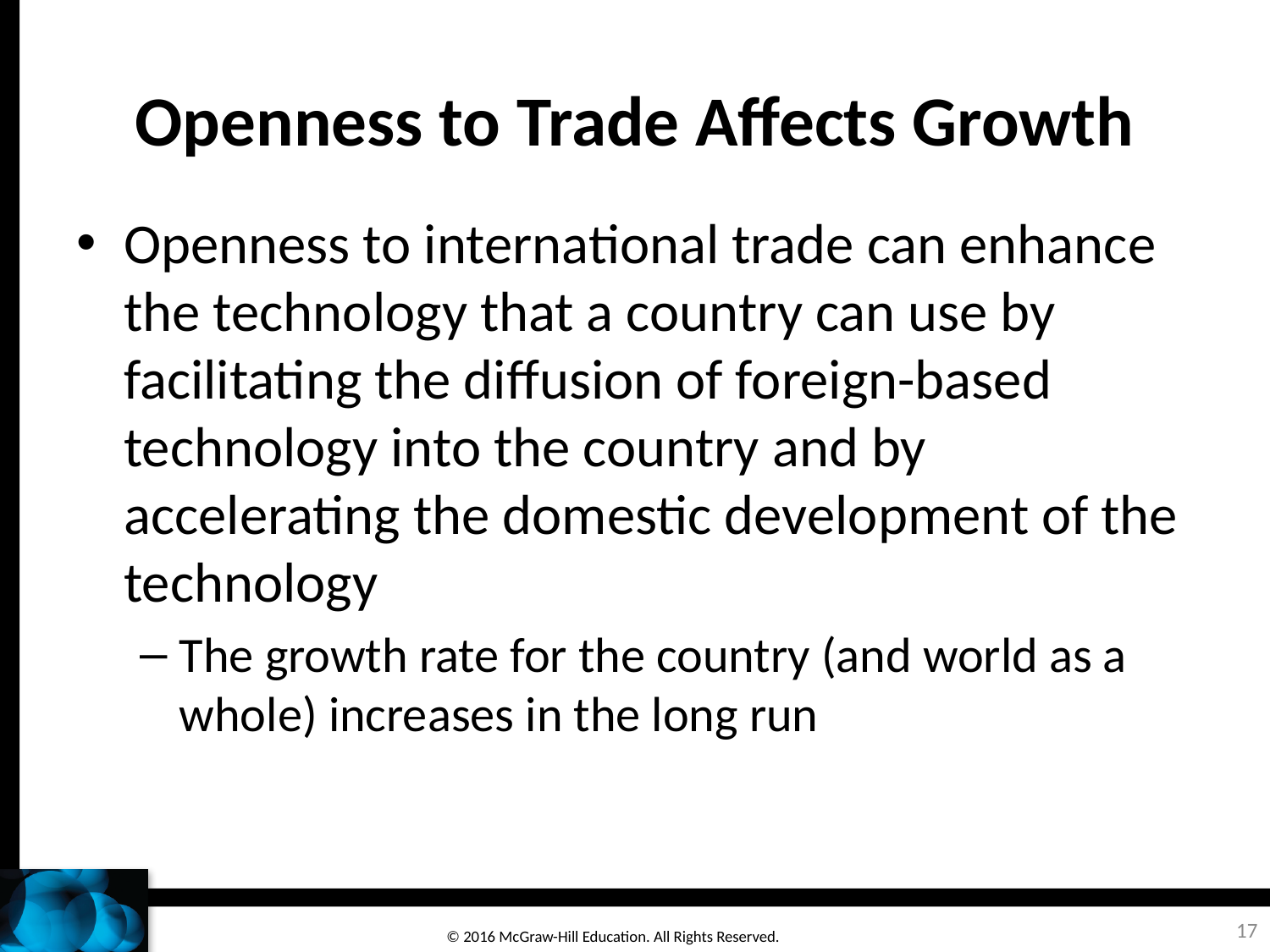

# Openness to Trade Affects Growth
Openness to international trade can enhance the technology that a country can use by facilitating the diffusion of foreign-based technology into the country and by accelerating the domestic development of the technology
The growth rate for the country (and world as a whole) increases in the long run
17
© 2016 McGraw-Hill Education. All Rights Reserved.